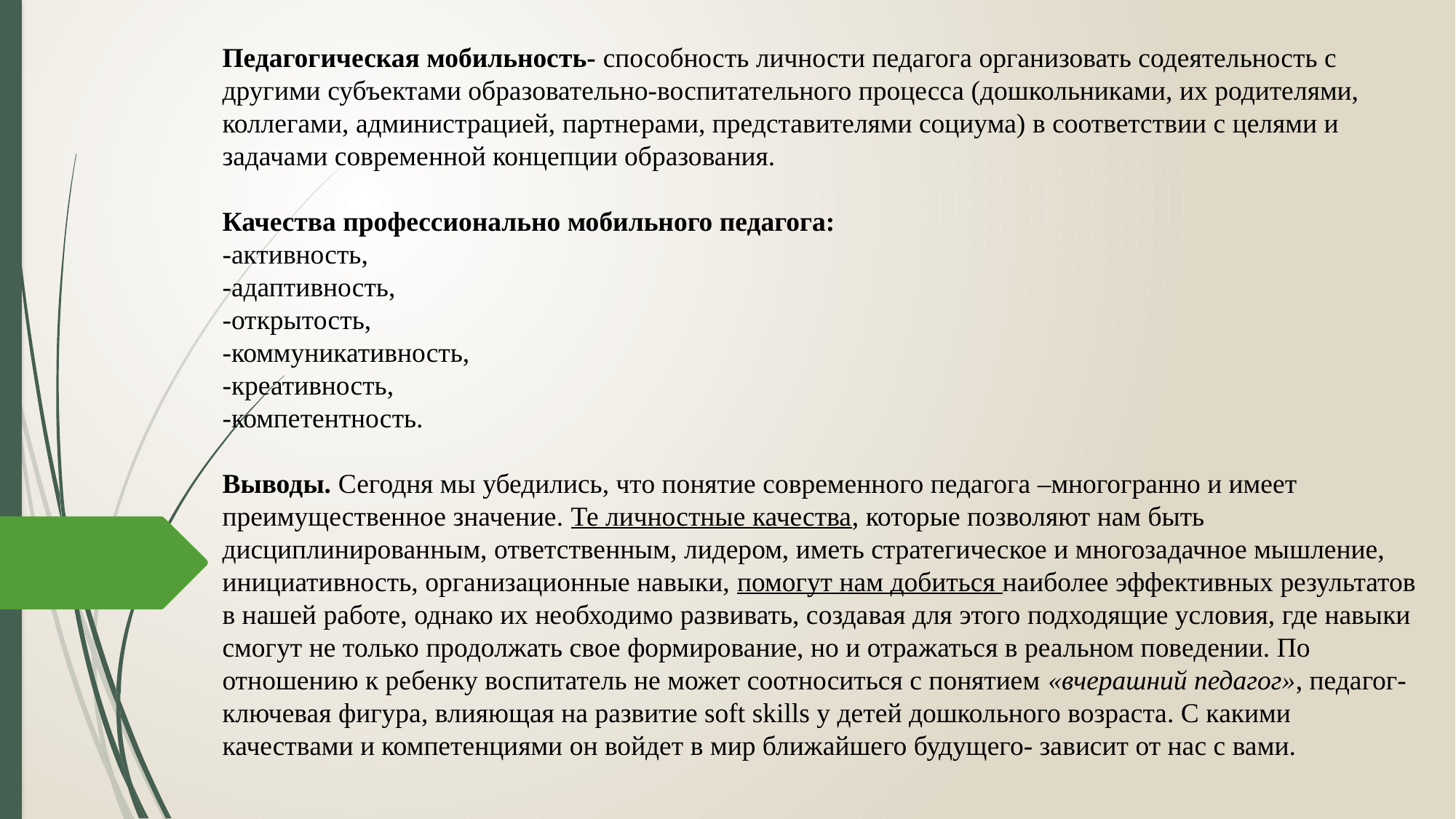

Педагогическая мобильность- способность личности педагога организовать содеятельность с другими субъектами образовательно-воспитательного процесса (дошкольниками, их родителями, коллегами, администрацией, партнерами, представителями социума) в соответствии с целями и задачами современной концепции образования.

Качества профессионально мобильного педагога:
-активность,
-адаптивность,
-открытость,
-коммуникативность,
-креативность,
-компетентность.

Выводы. Сегодня мы убедились, что понятие современного педагога –многогранно и имеет преимущественное значение. Те личностные качества, которые позволяют нам быть дисциплинированным, ответственным, лидером, иметь стратегическое и многозадачное мышление, инициативность, организационные навыки, помогут нам добиться наиболее эффективных результатов в нашей работе, однако их необходимо развивать, создавая для этого подходящие условия, где навыки смогут не только продолжать свое формирование, но и отражаться в реальном поведении. По отношению к ребенку воспитатель не может соотноситься с понятием «вчерашний педагог», педагог- ключевая фигура, влияющая на развитие soft skills у детей дошкольного возраста. С какими качествами и компетенциями он войдет в мир ближайшего будущего- зависит от нас с вами.